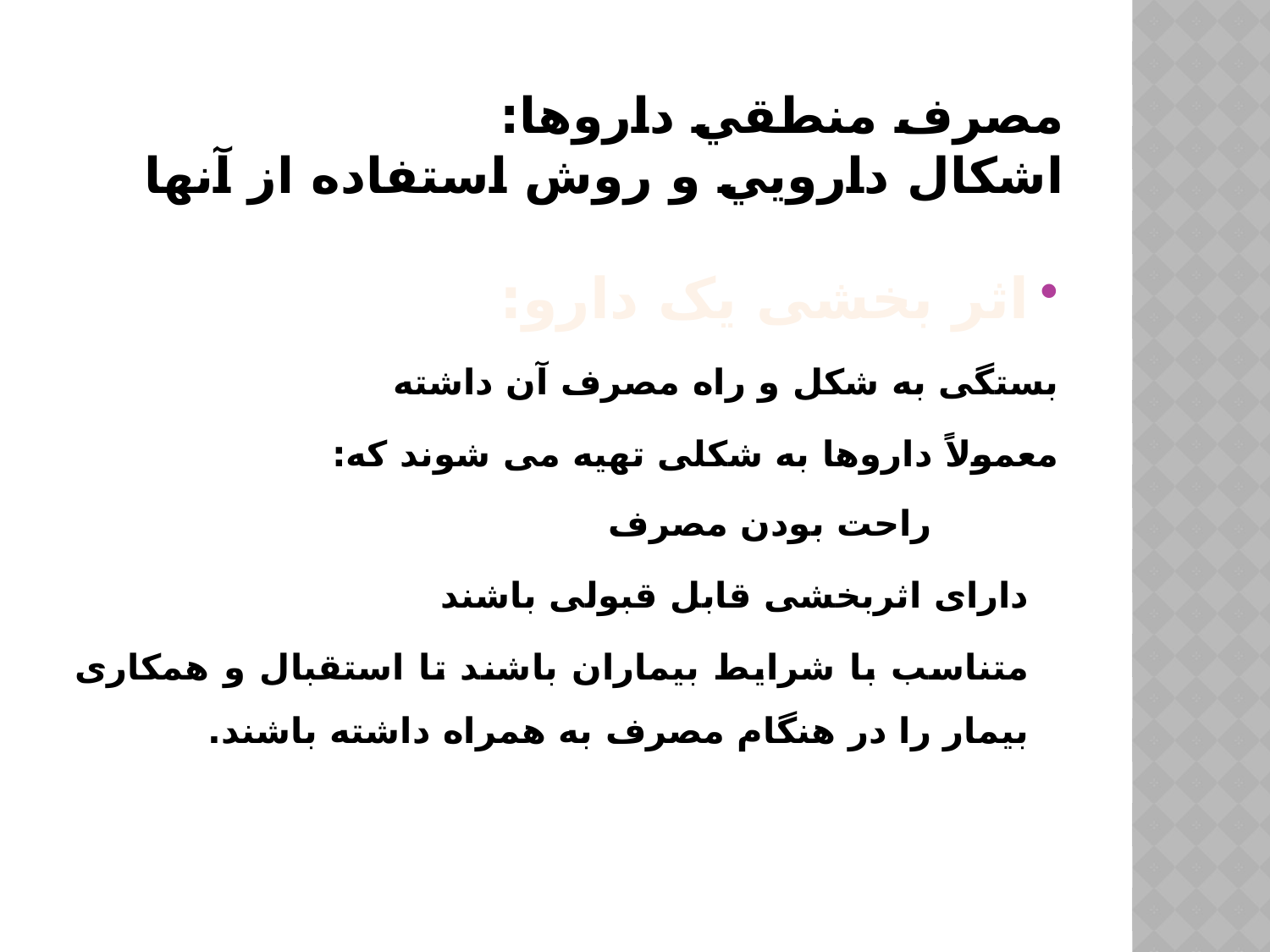

# مصرف منطقي داروها: اشكال دارويي و روش استفاده از آنها
اثر بخشی یک دارو:
بستگی به شکل و راه مصرف آن داشته
معمولاً داروها به شکلی تهیه می شوند كه:
 راحت بودن مصرف
		دارای اثربخشی قابل قبولی باشند
		متناسب با شرایط بیماران باشند تا استقبال و 	همکاری بیمار را در هنگام مصرف به همراه داشته 	باشند.